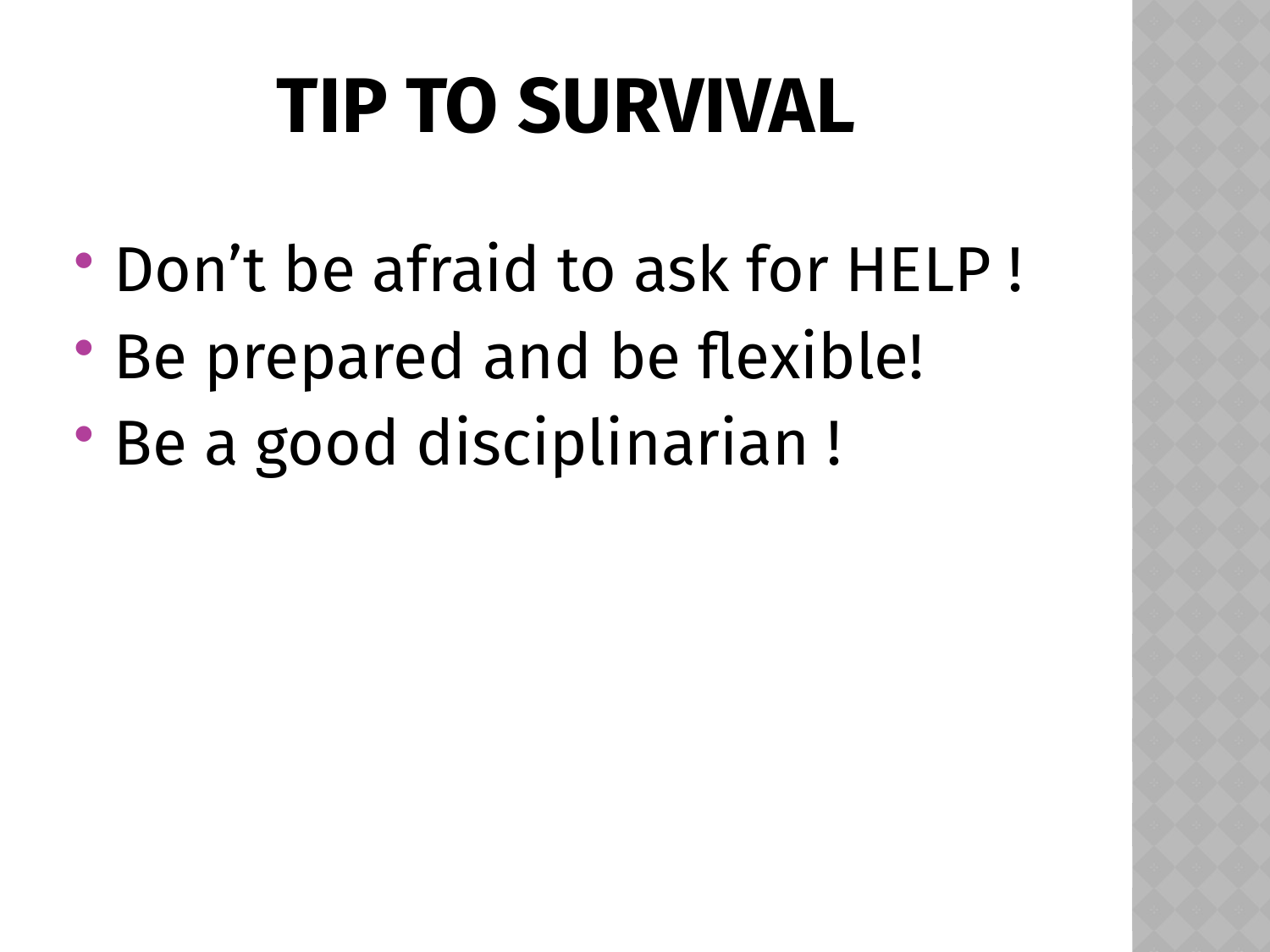

# Tip to survival
Don’t be afraid to ask for HELP !
Be prepared and be flexible!
Be a good disciplinarian !